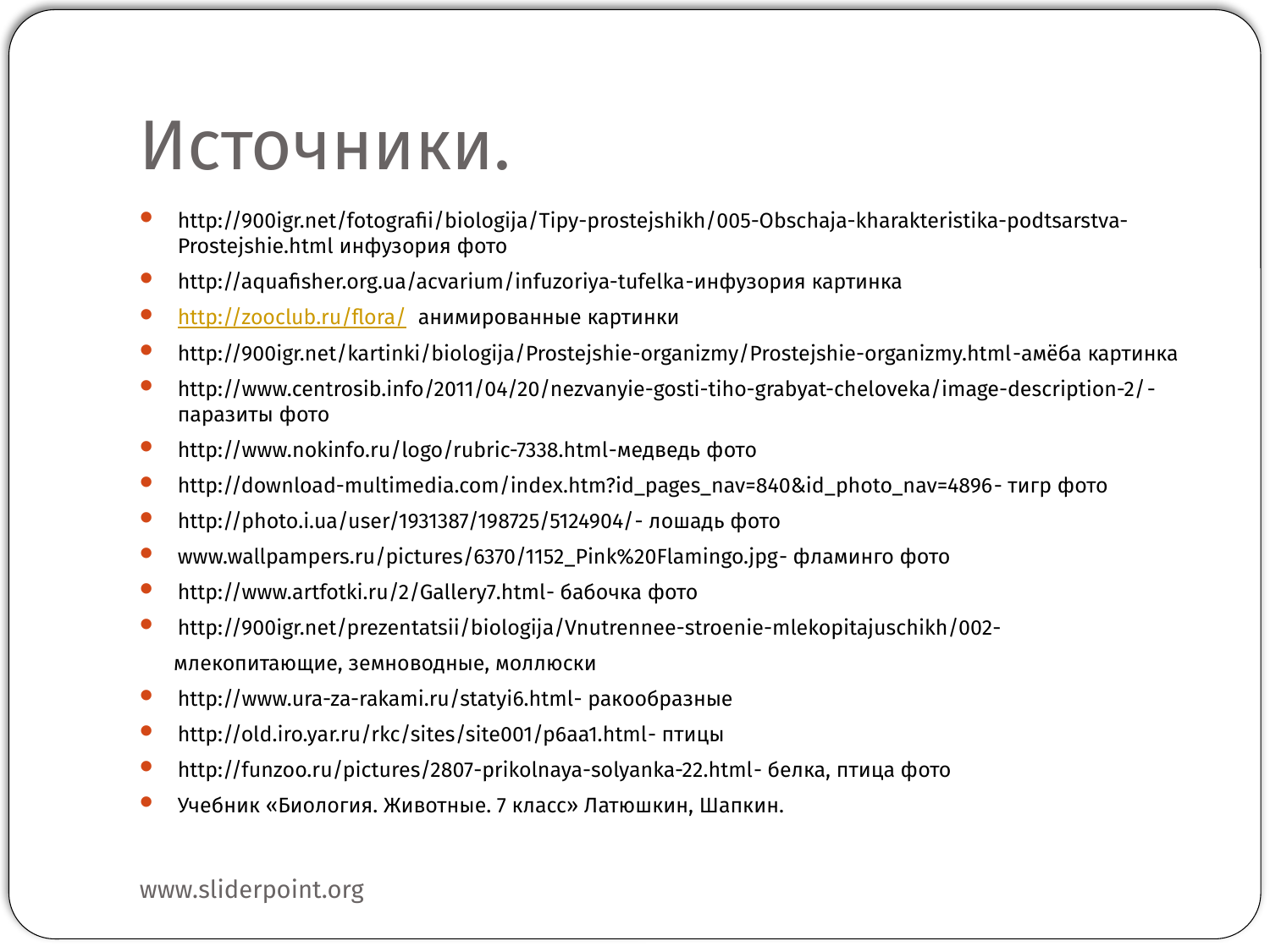

# Источники.
http://900igr.net/fotografii/biologija/Tipy-prostejshikh/005-Obschaja-kharakteristika-podtsarstva-Prostejshie.html инфузория фото
http://aquafisher.org.ua/acvarium/infuzoriya-tufelka-инфузория картинка
http://zooclub.ru/flora/  анимированные картинки
http://900igr.net/kartinki/biologija/Prostejshie-organizmy/Prostejshie-organizmy.html-амёба картинка
http://www.centrosib.info/2011/04/20/nezvanyie-gosti-tiho-grabyat-cheloveka/image-description-2/-паразиты фото
http://www.nokinfo.ru/logo/rubric-7338.html-медведь фото
http://download-multimedia.com/index.htm?id_pages_nav=840&id_photo_nav=4896- тигр фото
http://photo.i.ua/user/1931387/198725/5124904/- лошадь фото
www.wallpampers.ru/pictures/6370/1152_Pink%20Flamingo.jpg- фламинго фото
http://www.artfotki.ru/2/Gallery7.html- бабочка фото
http://900igr.net/prezentatsii/biologija/Vnutrennee-stroenie-mlekopitajuschikh/002-
      млекопитающие, земноводные, моллюски
http://www.ura-za-rakami.ru/statyi6.html- ракообразные
http://old.iro.yar.ru/rkc/sites/site001/p6aa1.html- птицы
http://funzoo.ru/pictures/2807-prikolnaya-solyanka-22.html- белка, птица фото
Учебник «Биология. Животные. 7 класс» Латюшкин, Шапкин.
www.sliderpoint.org